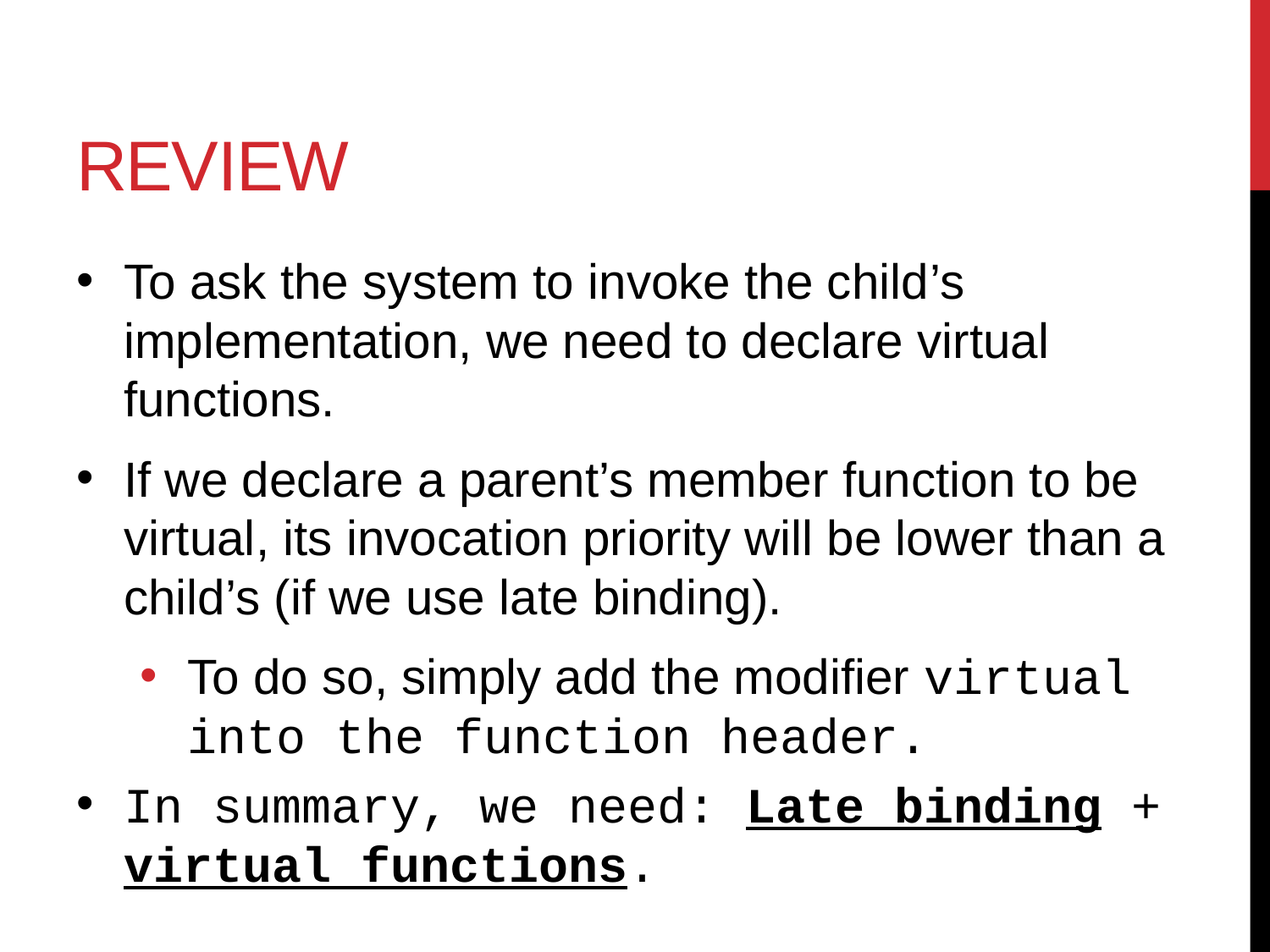

# Review
To ask the system to invoke the child’s implementation, we need to declare virtual functions.
If we declare a parent’s member function to be virtual, its invocation priority will be lower than a child’s (if we use late binding).
To do so, simply add the modifier virtual into the function header.
In summary, we need: Late binding + virtual functions.